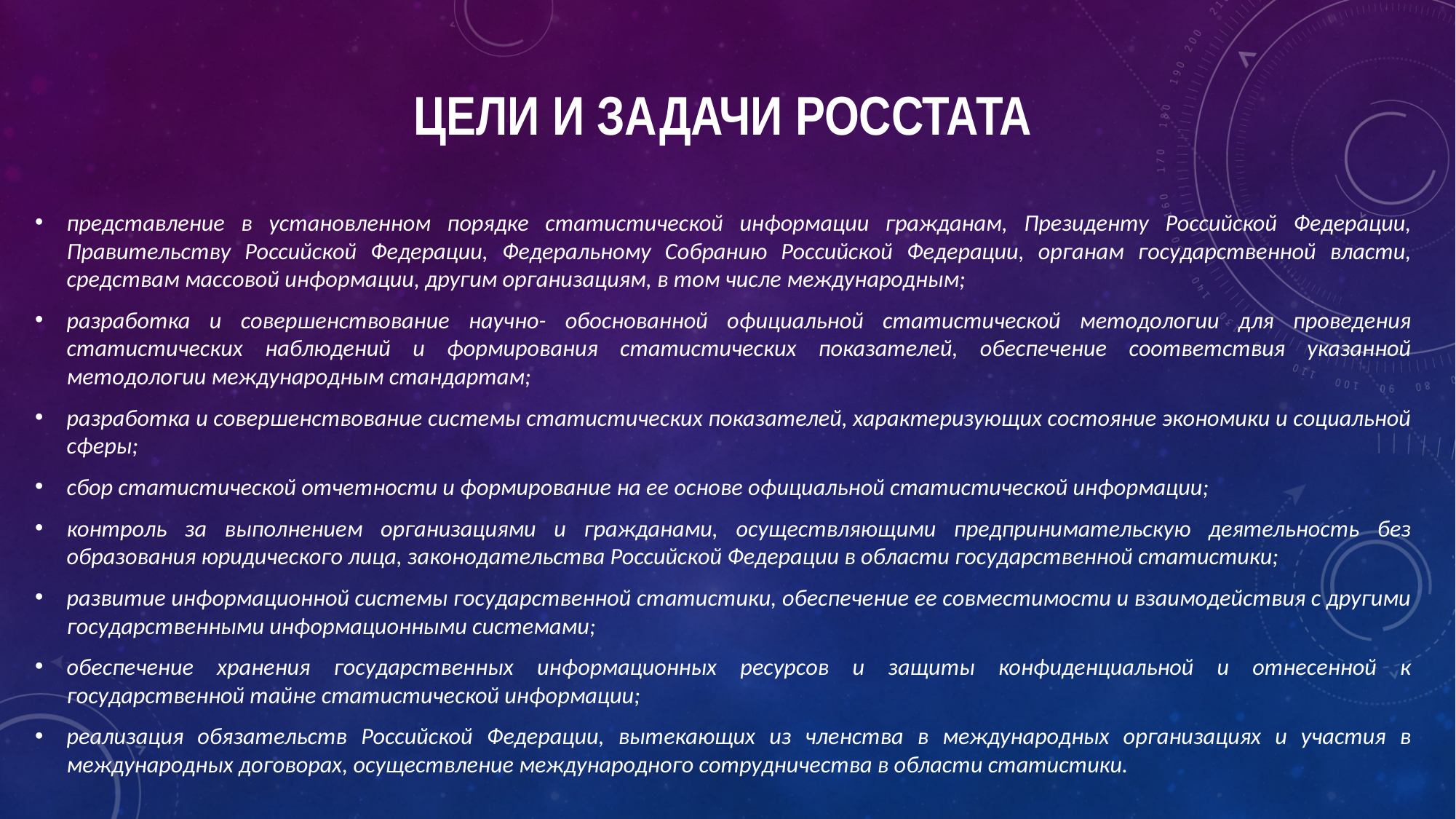

# Цели и задачи росстата
представление в установленном порядке статистической информации гражданам, Президенту Российской Федерации, Правительству Российской Федерации, Федеральному Собранию Российской Федерации, органам государственной власти, средствам массовой информации, другим организациям, в том числе международным;
разработка и совершенствование научно- обоснованной официальной статистической методологии для проведения статистических наблюдений и формирования статистических показателей, обеспечение соответствия указанной методологии международным стандартам;
разработка и совершенствование системы статистических показателей, характеризующих состояние экономики и социальной сферы;
сбор статистической отчетности и формирование на ее основе официальной статистической информации;
контроль за выполнением организациями и гражданами, осуществляющими предпринимательскую деятельность без образования юридического лица, законодательства Российской Федерации в области государственной статистики;
развитие информационной системы государственной статистики, обеспечение ее совместимости и взаимодействия с другими государственными информационными системами;
обеспечение хранения государственных информационных ресурсов и защиты конфиденциальной и отнесенной к государственной тайне статистической информации;
реализация обязательств Российской Федерации, вытекающих из членства в международных организациях и участия в международных договорах, осуществление международного сотрудничества в области статистики.